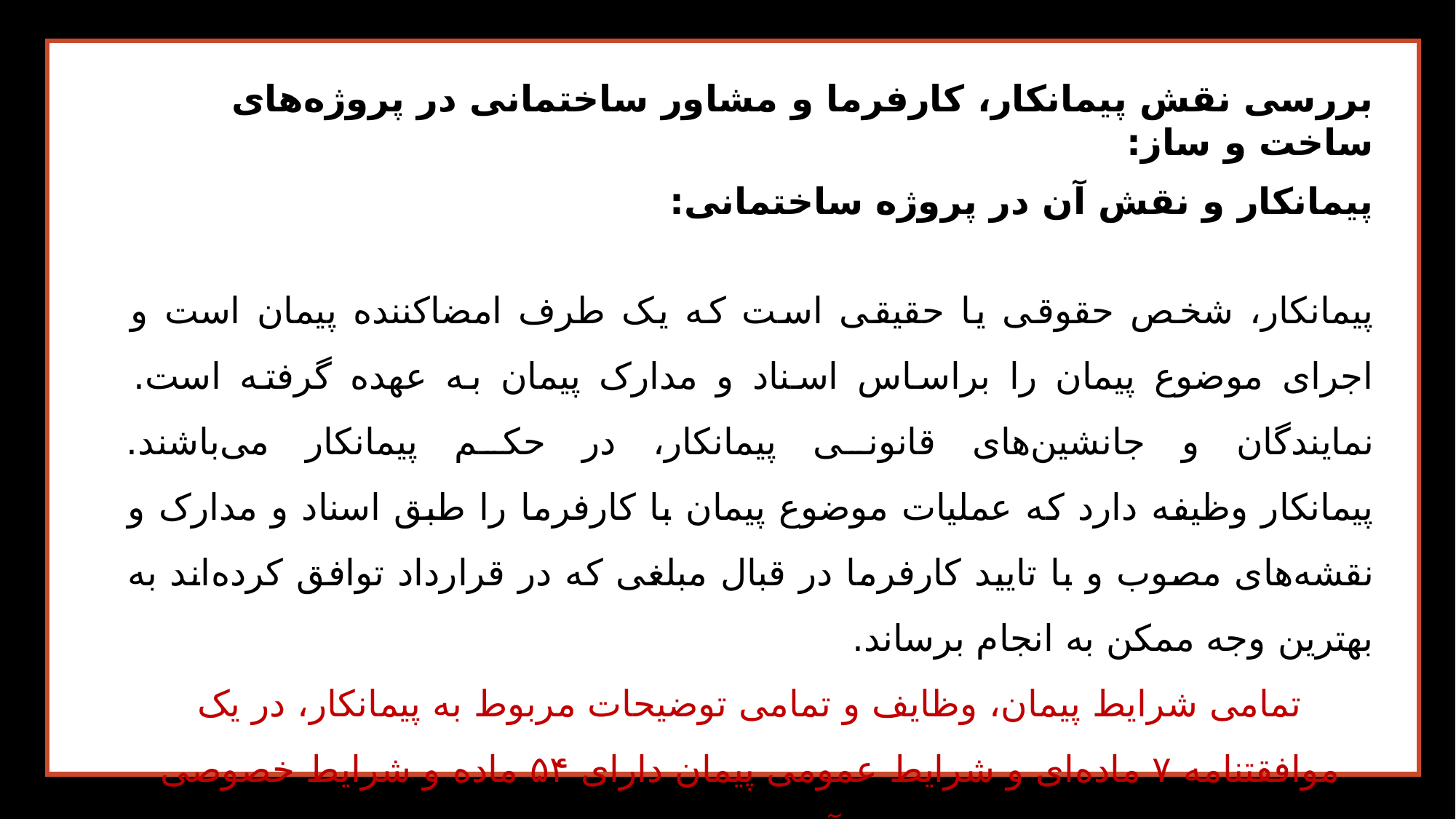

بررسی نقش پیمانکار، کارفرما و مشاور ساختمانی در پروژه‌های ساخت و ساز:
پیمانکار و نقش آن در پروژه ساختمانی:

پیمانکار، شخص حقوقی یا حقیقی است که یک طرف امضا‌کننده‌ پیمان است و اجرای موضوع پیمان را براساس اسناد و مدارک پیمان به عهده گرفته است. نمایندگان و جانشین‌های قانونی پیمانکار، در حکم پیمانکار می‌باشند.
پیمانکار وظیفه دارد که عملیات موضوع پیمان با کارفرما را طبق اسناد و مدارک و نقشه‌های مصوب و با تایید کارفرما در قبال مبلغی که در قرارداد توافق کرده‌اند به بهترین وجه ممکن به انجام برساند.
تمامی شرایط پیمان، وظایف و تمامی توضیحات مربوط به پیمانکار، در یک موافقتنامه ۷ ماده‌ای و شرایط عمومی پیمان دارای ۵۴ ماده و شرایط خصوصی پیمان آورده شده است.